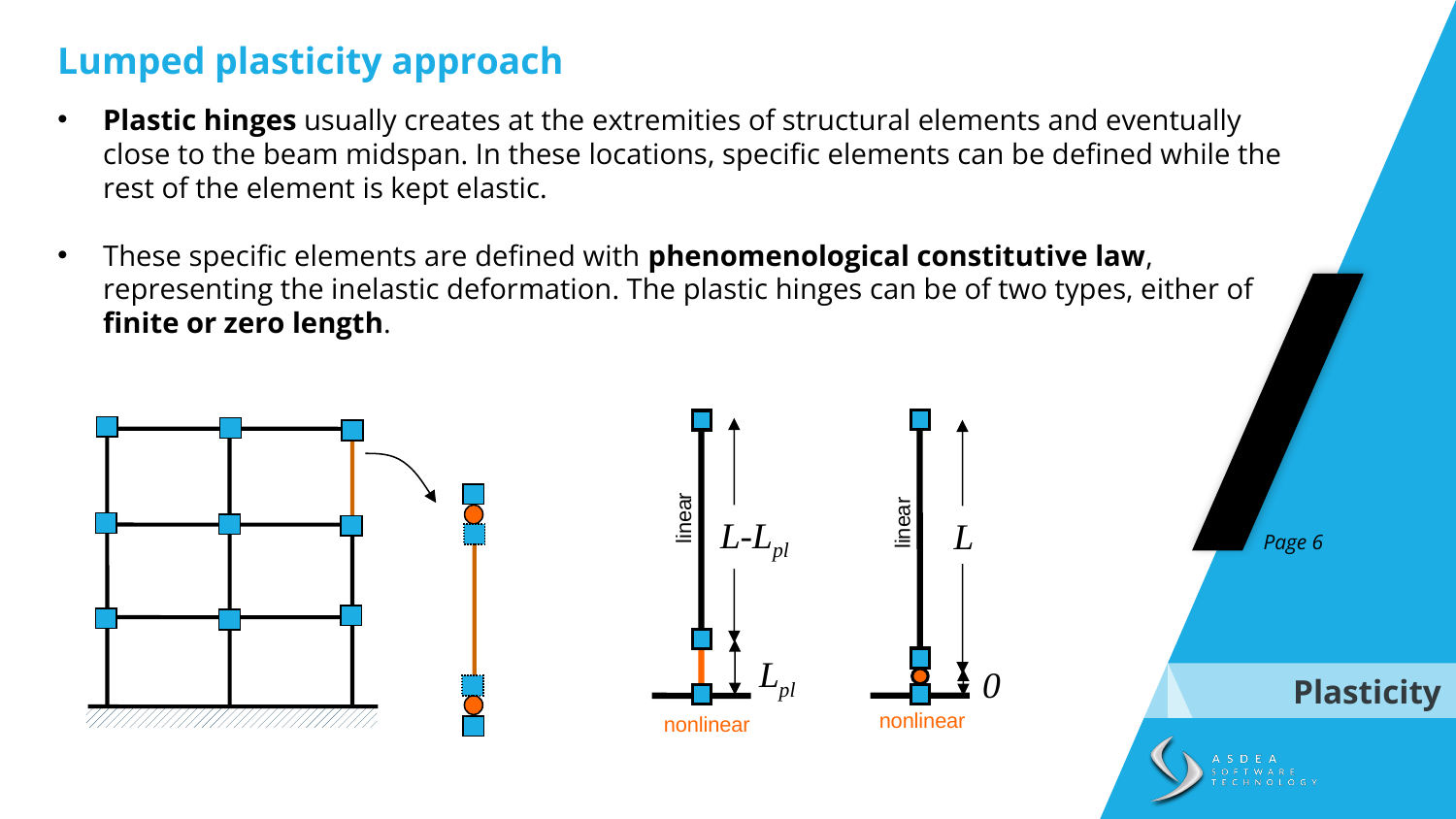

Lumped plasticity approach
Plastic hinges usually creates at the extremities of structural elements and eventually close to the beam midspan. In these locations, specific elements can be defined while the rest of the element is kept elastic.

These specific elements are defined with phenomenological constitutive law, representing the inelastic deformation. The plastic hinges can be of two types, either of finite or zero length.

linear
L-Lpl

Lpl

linear

L

Page 6

0

Plasticity

nonlinear
nonlinear